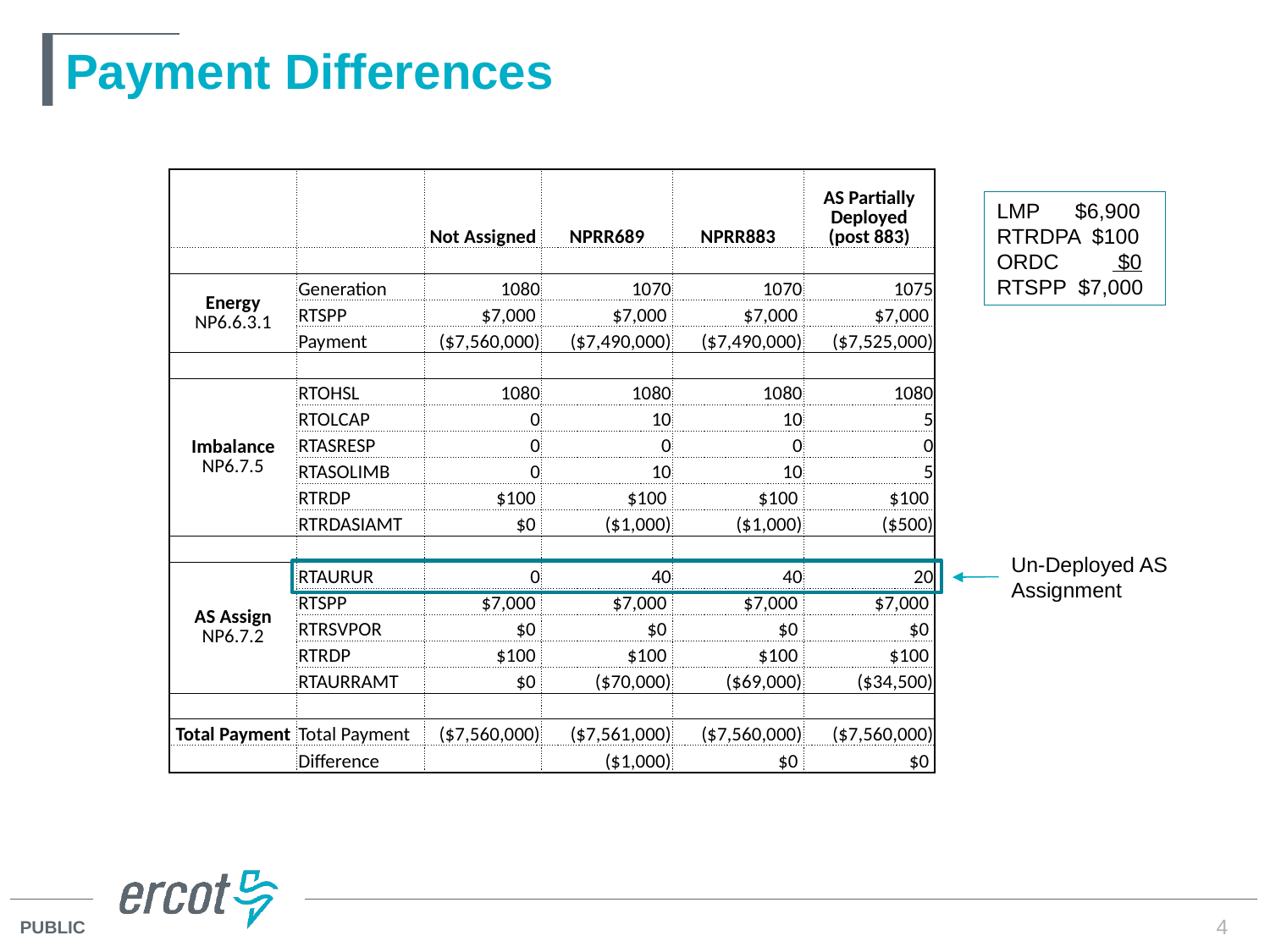

# Payment Differences
|  |  | Not Assigned | NPRR689 | NPRR883 | AS Partially Deployed (post 883) |
| --- | --- | --- | --- | --- | --- |
|  |  |  |  |  |  |
| Energy NP6.6.3.1 | Generation | 1080 | 1070 | 1070 | 1075 |
|  | RTSPP | $7,000 | $7,000 | $7,000 | $7,000 |
|  | Payment | ($7,560,000) | ($7,490,000) | ($7,490,000) | ($7,525,000) |
|  |  |  |  |  |  |
| Imbalance NP6.7.5 | RTOHSL | 1080 | 1080 | 1080 | 1080 |
|  | RTOLCAP | 0 | 10 | 10 | 5 |
|  | RTASRESP | 0 | 0 | 0 | 0 |
|  | RTASOLIMB | 0 | 10 | 10 | 5 |
|  | RTRDP | $100 | $100 | $100 | $100 |
|  | RTRDASIAMT | $0 | ($1,000) | ($1,000) | ($500) |
|  |  |  |  |  |  |
| AS Assign NP6.7.2 | RTAURUR | 0 | 40 | 40 | 20 |
|  | RTSPP | $7,000 | $7,000 | $7,000 | $7,000 |
|  | RTRSVPOR | $0 | $0 | $0 | $0 |
|  | RTRDP | $100 | $100 | $100 | $100 |
|  | RTAURRAMT | $0 | ($70,000) | ($69,000) | ($34,500) |
|  |  |  |  |  |  |
| Total Payment | Total Payment | ($7,560,000) | ($7,561,000) | ($7,560,000) | ($7,560,000) |
|  | Difference |  | ($1,000) | $0 | $0 |
LMP      $6,900
RTRDPA  $100
ORDC          $0
RTSPP  $7,000
Un-Deployed AS Assignment

4